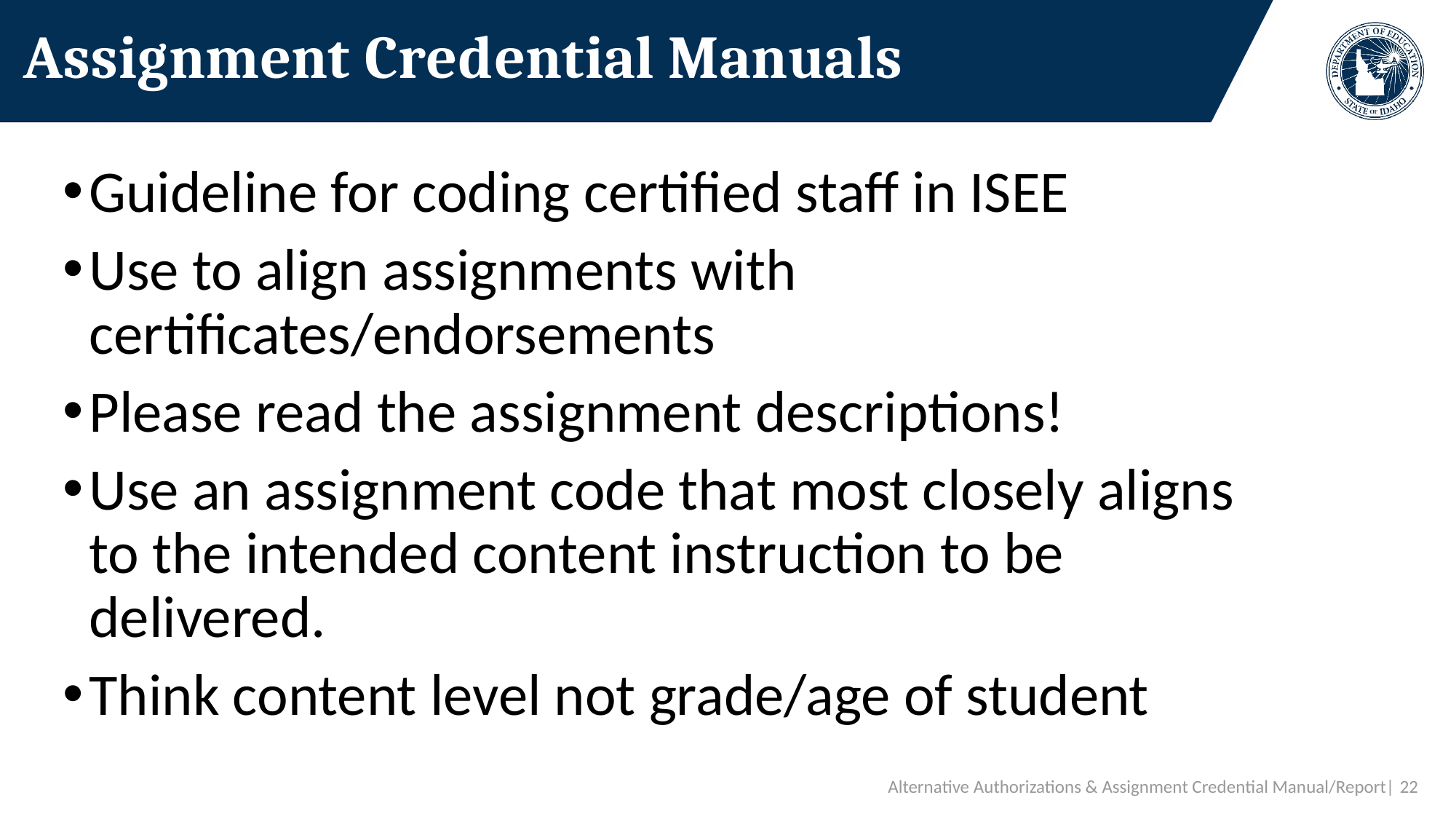

# Assignment Credential Manuals

Guideline for coding certified staff in ISEE
Use to align assignments with certificates/endorsements
Please read the assignment descriptions!
Use an assignment code that most closely aligns to the intended content instruction to be delivered.
Think content level not grade/age of student

Alternative Authorizations & Assignment Credential Manual/Report| 22